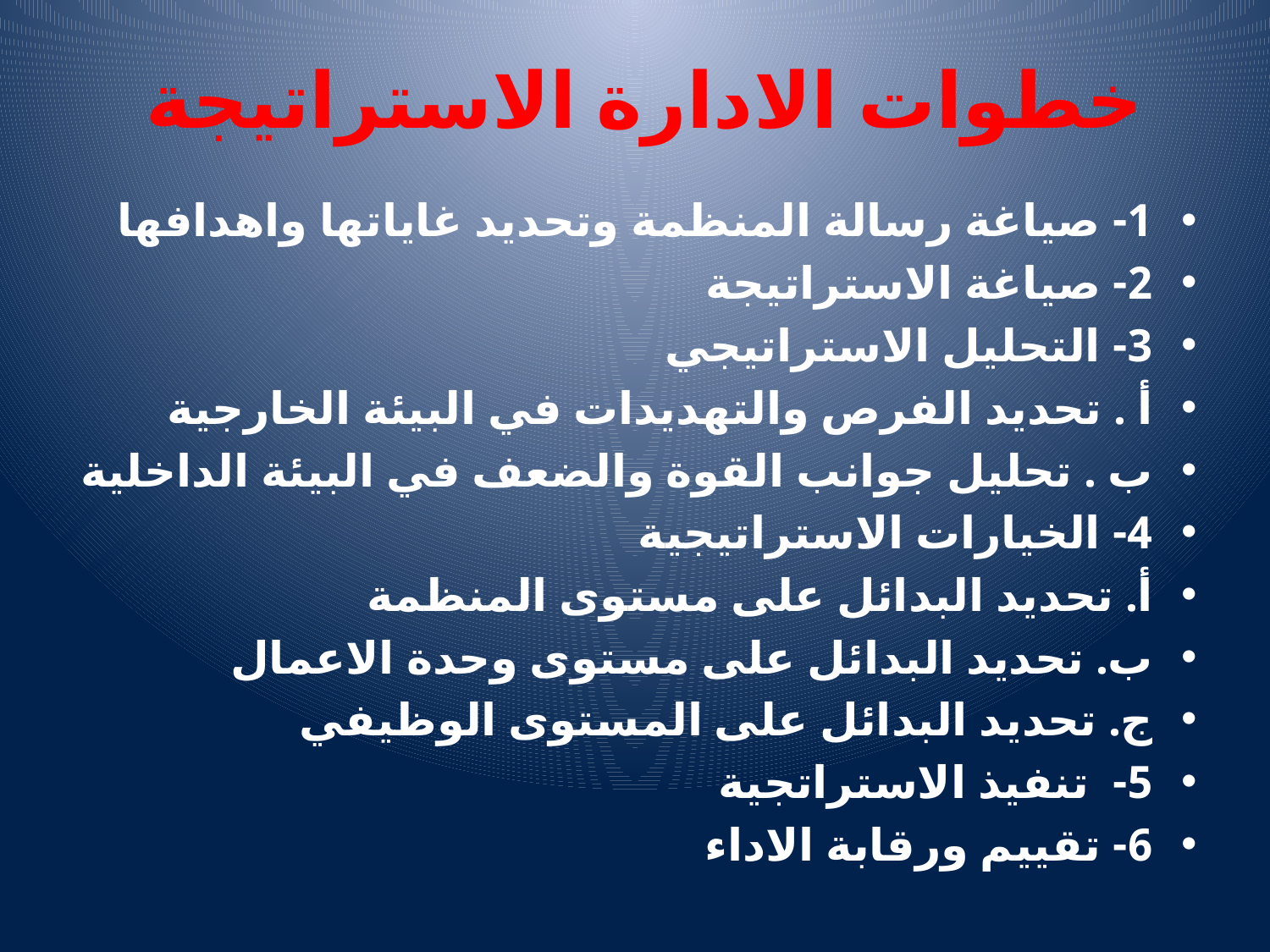

# خطوات الادارة الاستراتيجة
1- صياغة رسالة المنظمة وتحديد غاياتها واهدافها
2- صياغة الاستراتيجة
3- التحليل الاستراتيجي
أ . تحديد الفرص والتهديدات في البيئة الخارجية
ب . تحليل جوانب القوة والضعف في البيئة الداخلية
4- الخيارات الاستراتيجية
أ. تحديد البدائل على مستوى المنظمة
ب. تحديد البدائل على مستوى وحدة الاعمال
ج. تحديد البدائل على المستوى الوظيفي
5-  تنفيذ الاستراتجية
6- تقييم ورقابة الاداء